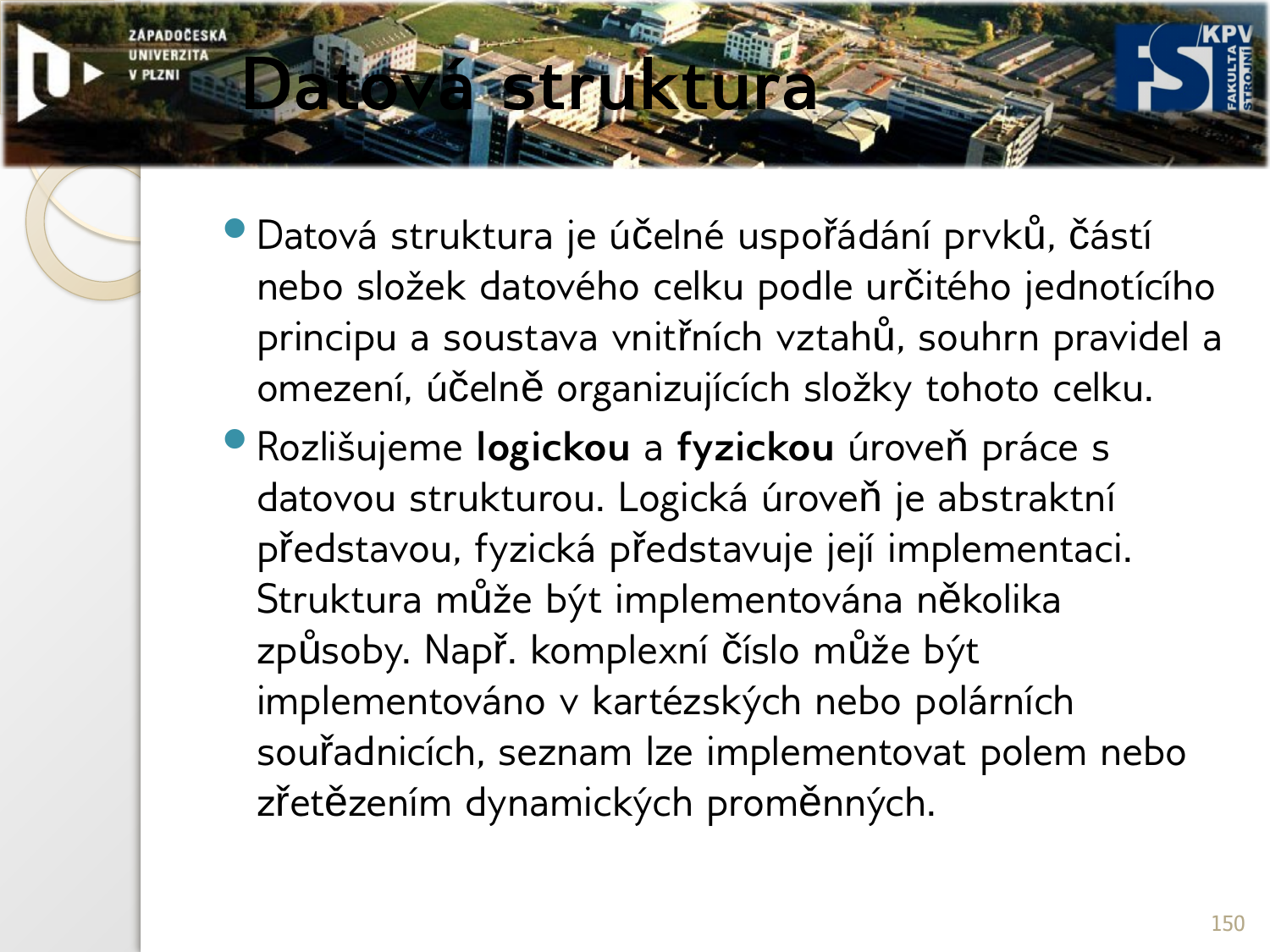

# Datová struktura
Datová struktura je účelné uspořádání prvků, částí nebo složek datového celku podle určitého jednotícího principu a soustava vnitřních vztahů, souhrn pravidel a omezení, účelně organizujících složky tohoto celku.
Rozlišujeme logickou a fyzickou úroveň práce s datovou strukturou. Logická úroveň je abstraktní představou, fyzická představuje její implementaci. Struktura může být implementována několika způsoby. Např. komplexní číslo může být implementováno v kartézských nebo polárních souřadnicích, seznam lze implementovat polem nebo zřetězením dynamických proměnných.

150